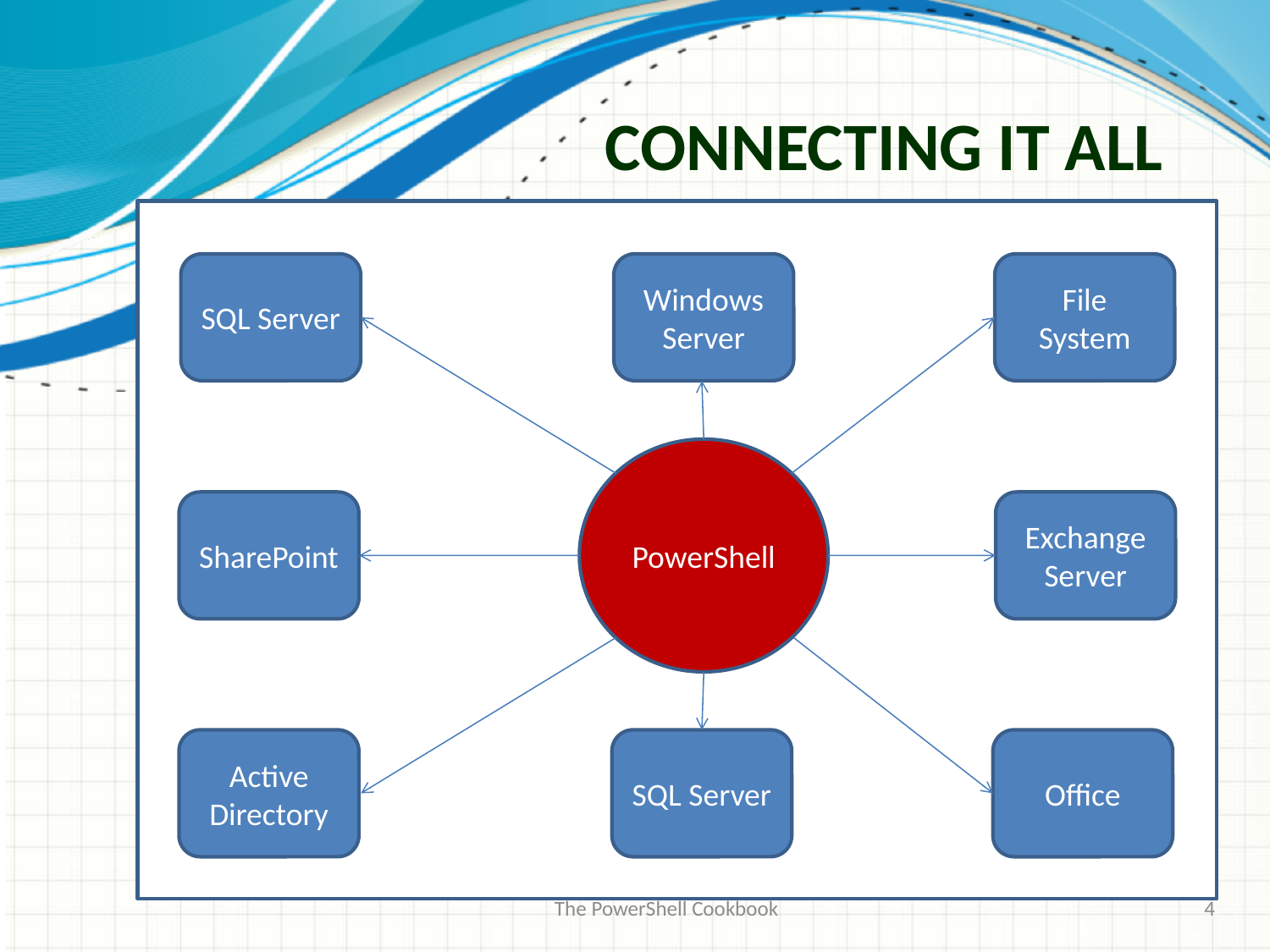

# Connecting it All

SQL Server
Windows Server
File System
PowerShell
SharePoint
Exchange Server
Active Directory
SQL Server
Office
The PowerShell Cookbook
4